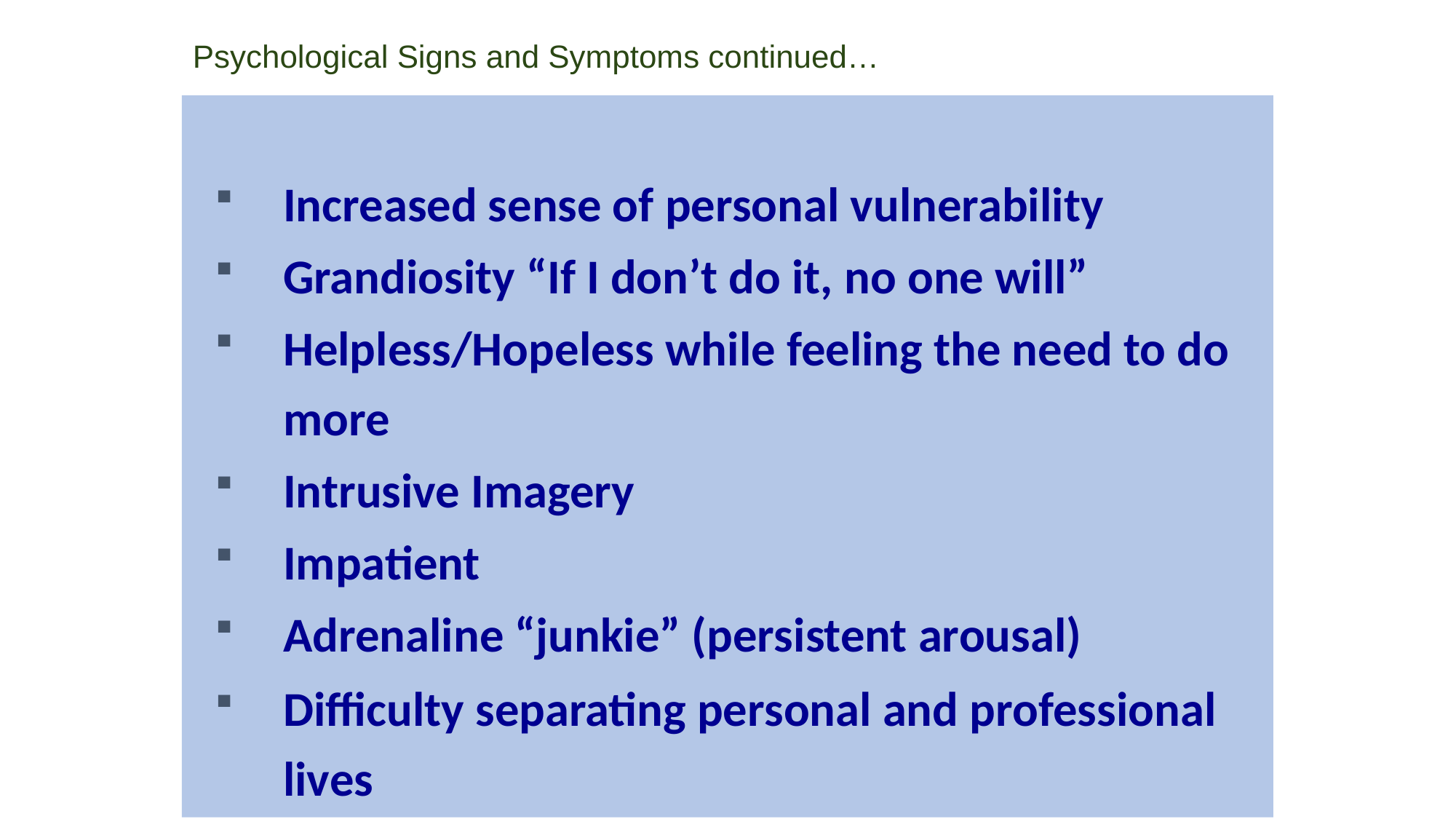

# Psychological Signs and Symptoms continued…

Increased sense of personal vulnerability
Grandiosity “If I don’t do it, no one will”
Helpless/Hopeless while feeling the need to do more
Intrusive Imagery
Impatient
Adrenaline “junkie” (persistent arousal)
Difficulty separating personal and professional lives